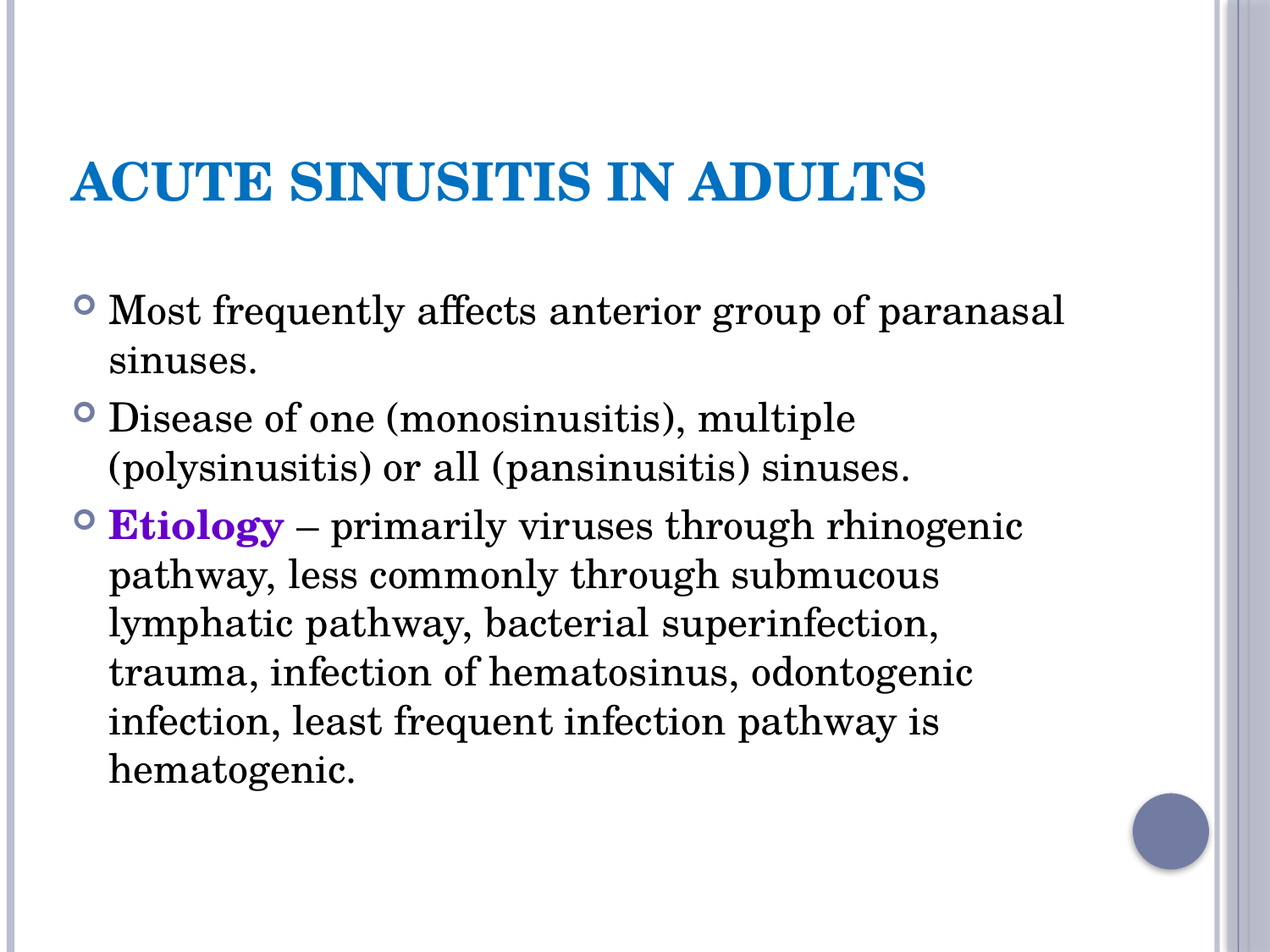

# Acute sinusitis in adults
Most frequently affects anterior group of paranasal sinuses.
Disease of one (monosinusitis), multiple (polysinusitis) or all (pansinusitis) sinuses.
Etiology – primarily viruses through rhinogenic pathway, less commonly through submucous lymphatic pathway, bacterial superinfection, trauma, infection of hematosinus, odontogenic infection, least frequent infection pathway is hematogenic.